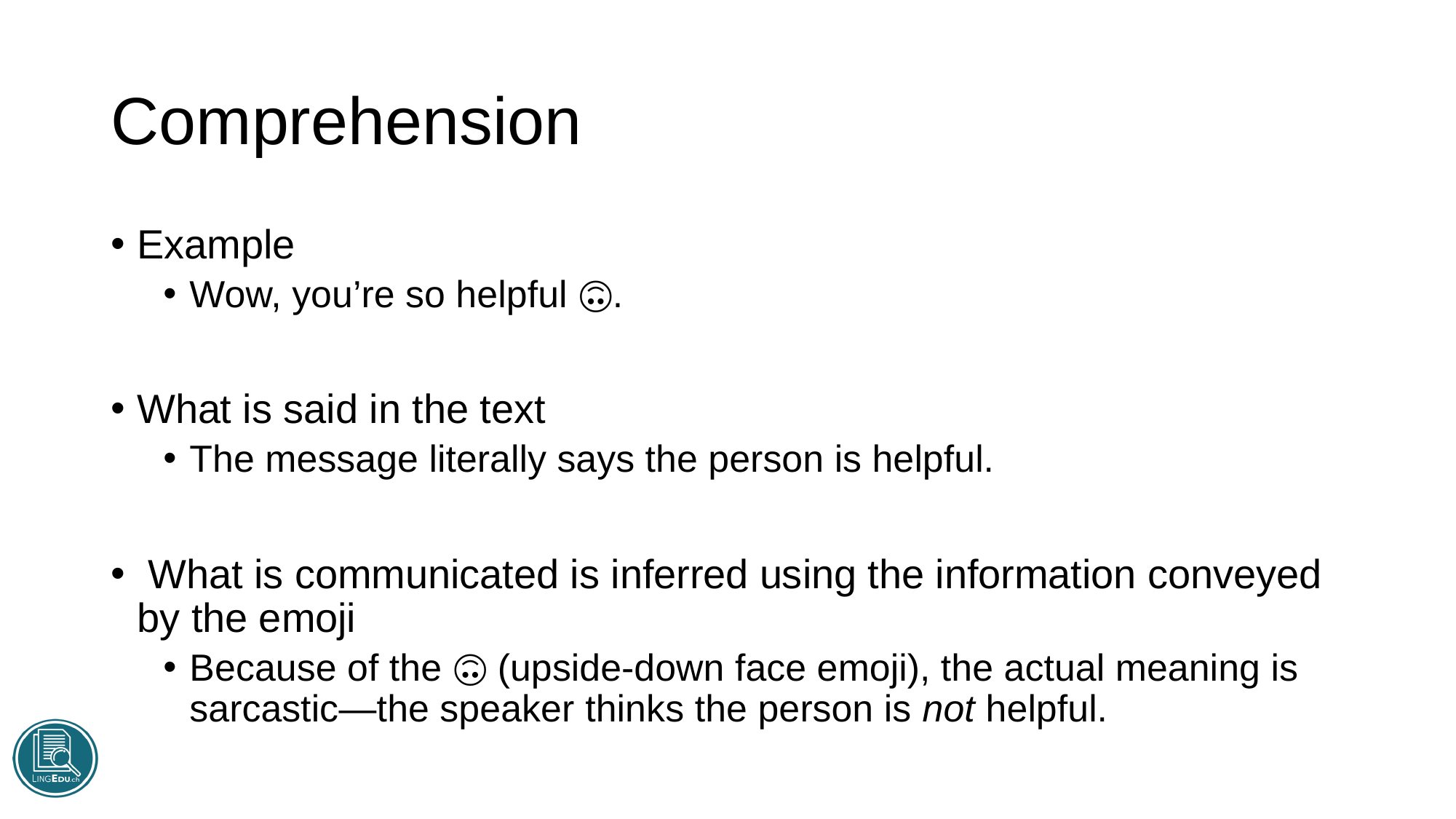

# Comprehension
Example
Wow, you’re so helpful 🙃.

What is said in the text
The message literally says the person is helpful.

 What is communicated is inferred using the information conveyed by the emoji
Because of the 🙃 (upside-down face emoji), the actual meaning is sarcastic—the speaker thinks the person is not helpful.